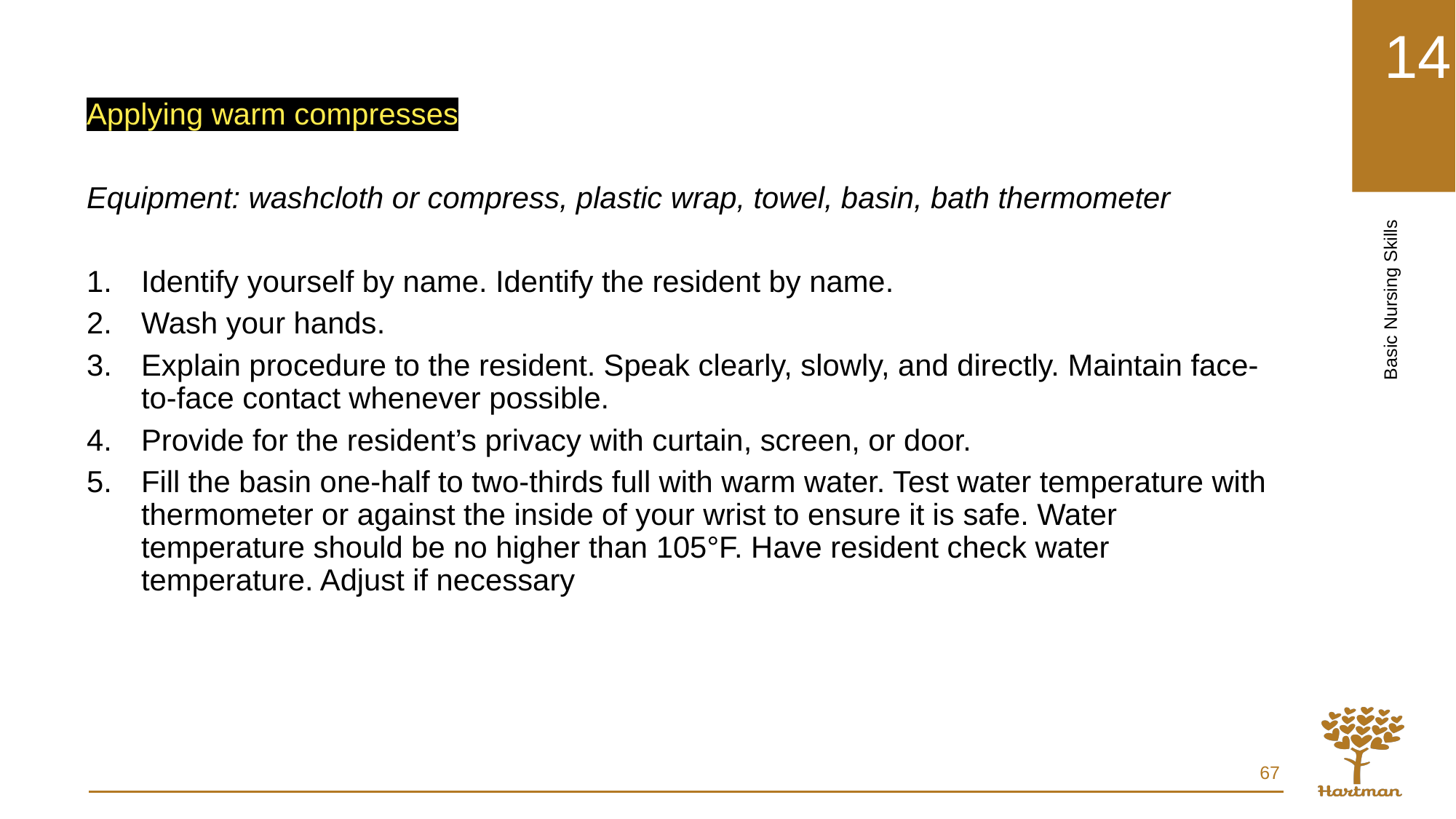

Applying warm compresses

Equipment: washcloth or compress, plastic wrap, towel, basin, bath thermometer

Identify yourself by name. Identify the resident by name.
Wash your hands.
Explain procedure to the resident. Speak clearly, slowly, and directly. Maintain face-to-face contact whenever possible.
Provide for the resident’s privacy with curtain, screen, or door.
Fill the basin one-half to two-thirds full with warm water. Test water temperature with thermometer or against the inside of your wrist to ensure it is safe. Water temperature should be no higher than 105°F. Have resident check water temperature. Adjust if necessary
67